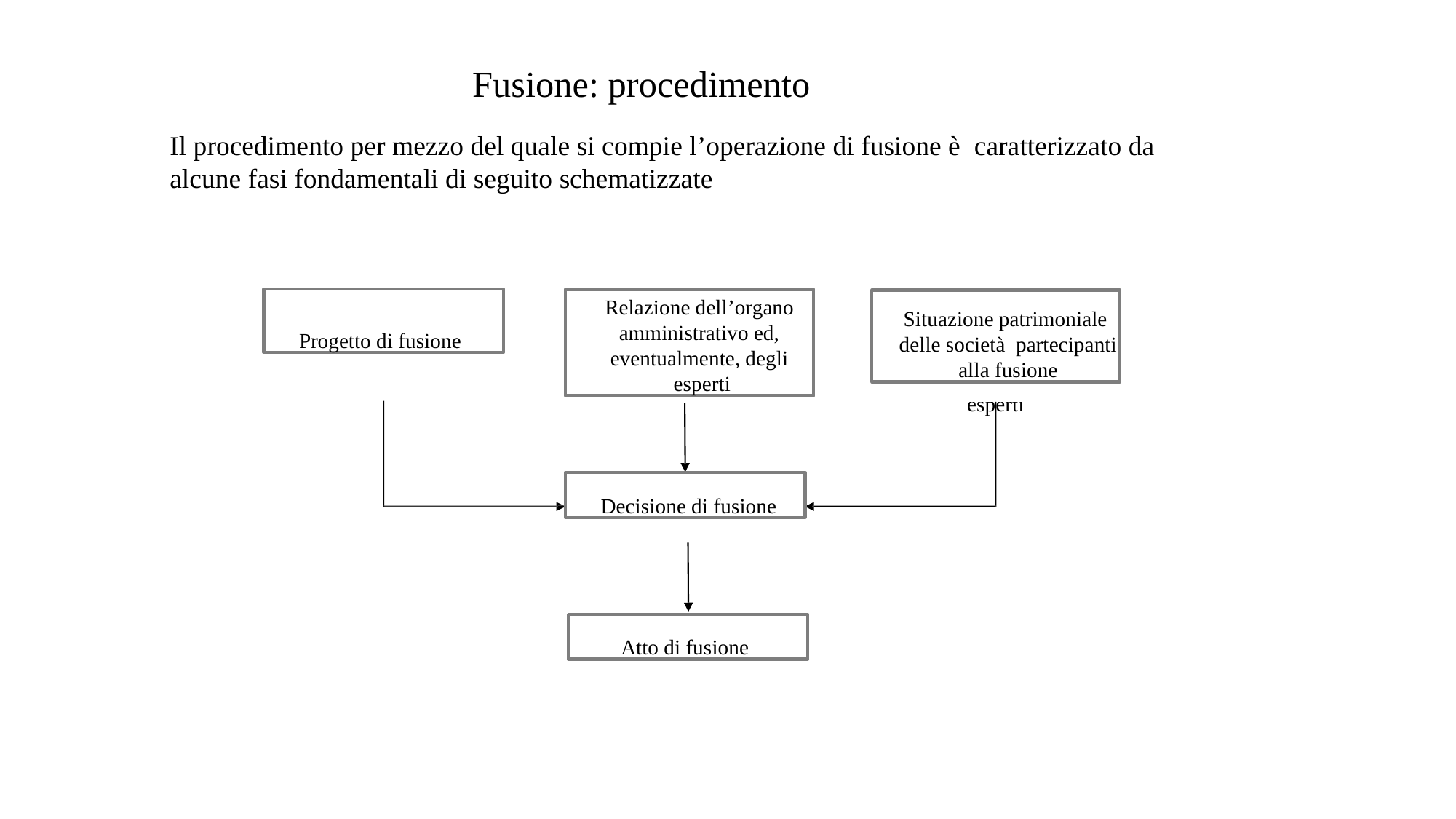

Fusione: procedimento
Il procedimento per mezzo del quale si compie l’operazione di fusione è  caratterizzato da alcune fasi fondamentali di seguito schematizzate

Progetto di fusione
Relazione dell’organo  amministrativo ed,  eventualmente, degli  esperti

Situazione patrimoniale  delle società  partecipanti alla fusione
Relazione dell’organo
amministrativo ed,  eventualmete, degli  esperti

Decisione di fusione

Atto di fusione
31